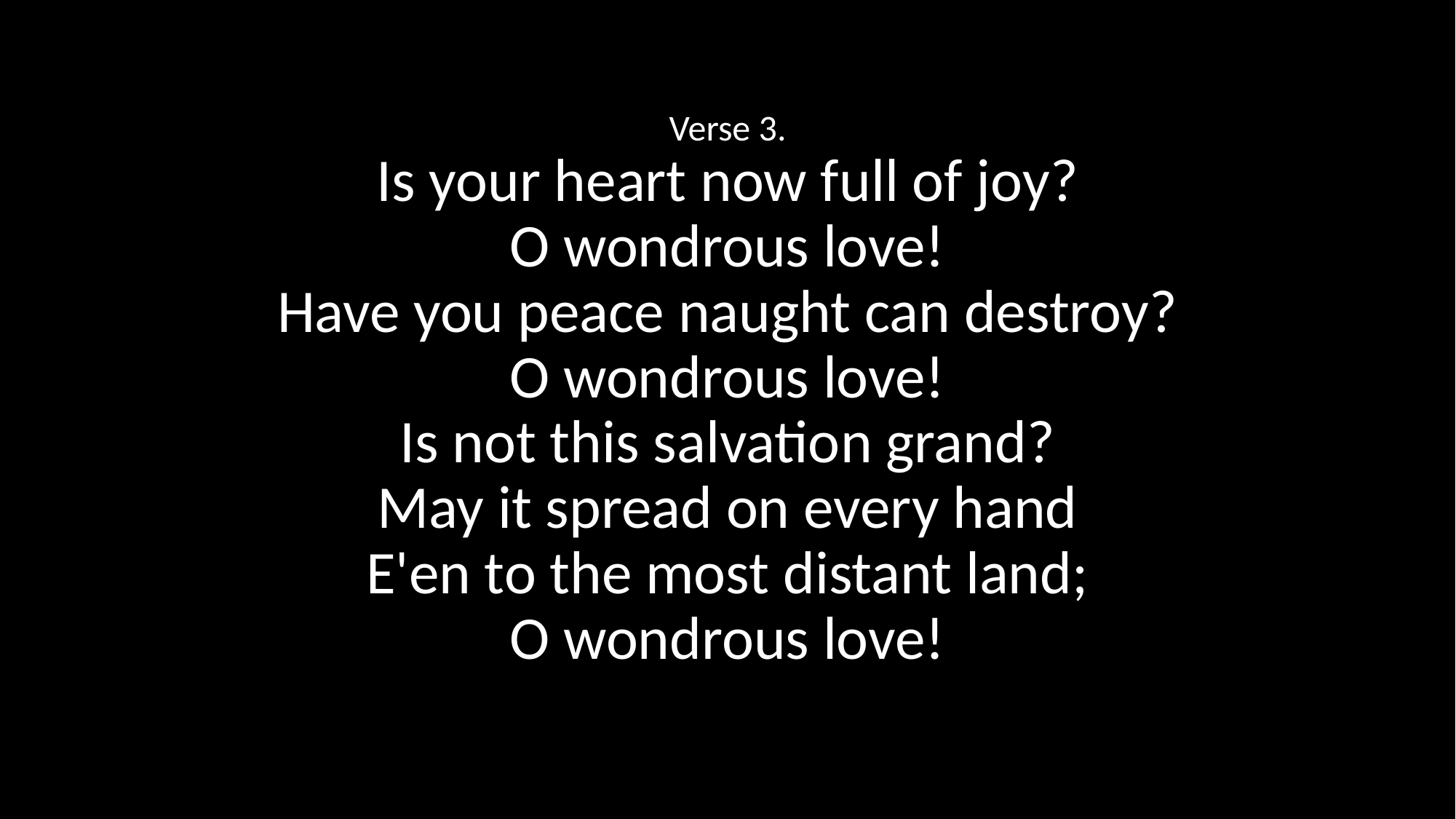

Verse 3.
Is your heart now full of joy?
O wondrous love!
Have you peace naught can destroy?
O wondrous love!
Is not this salvation grand?
May it spread on every hand
E'en to the most distant land;
O wondrous love!